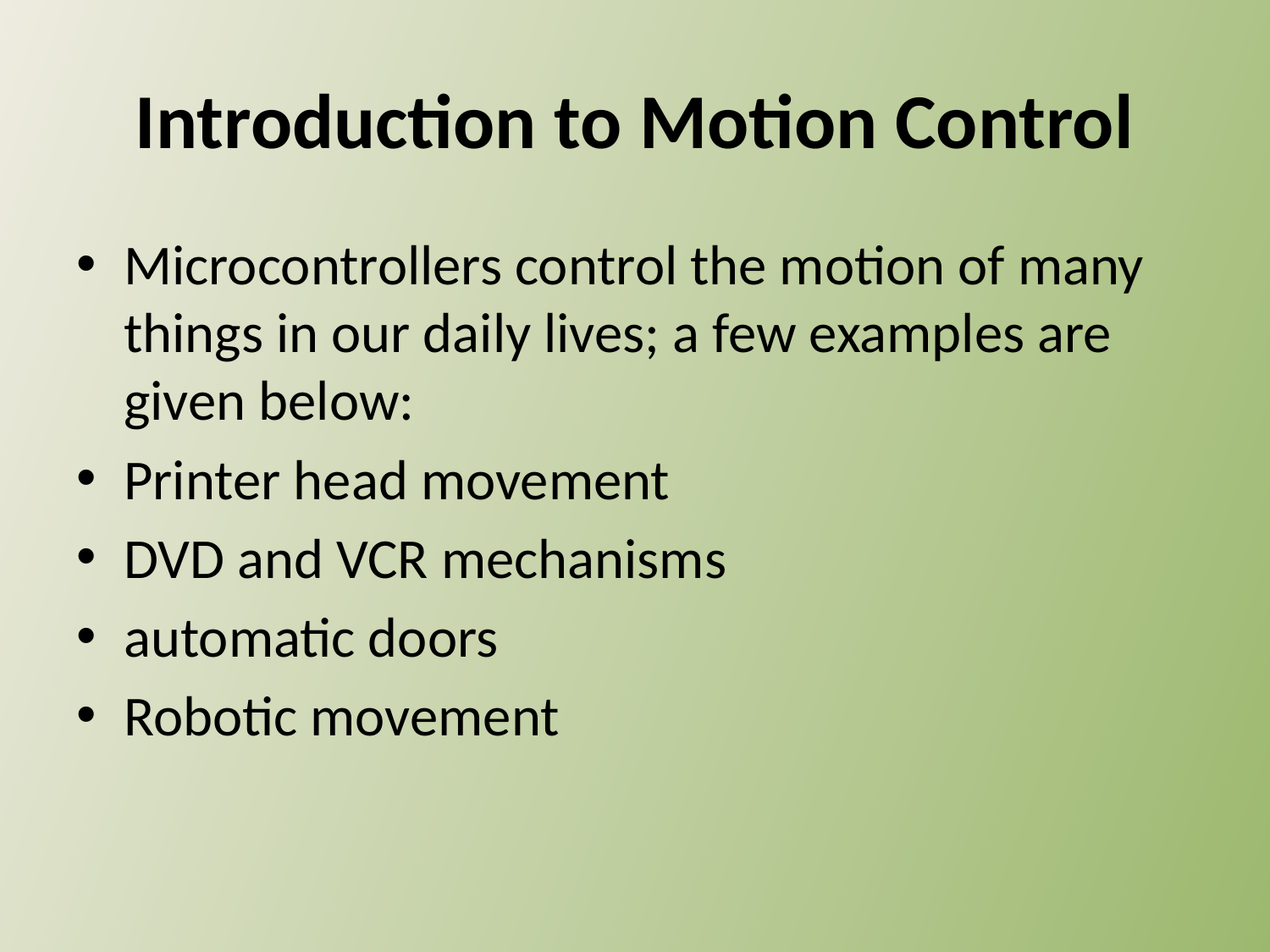

# Introduction to Motion Control
Microcontrollers control the motion of many things in our daily lives; a few examples are given below:
Printer head movement
DVD and VCR mechanisms
automatic doors
Robotic movement